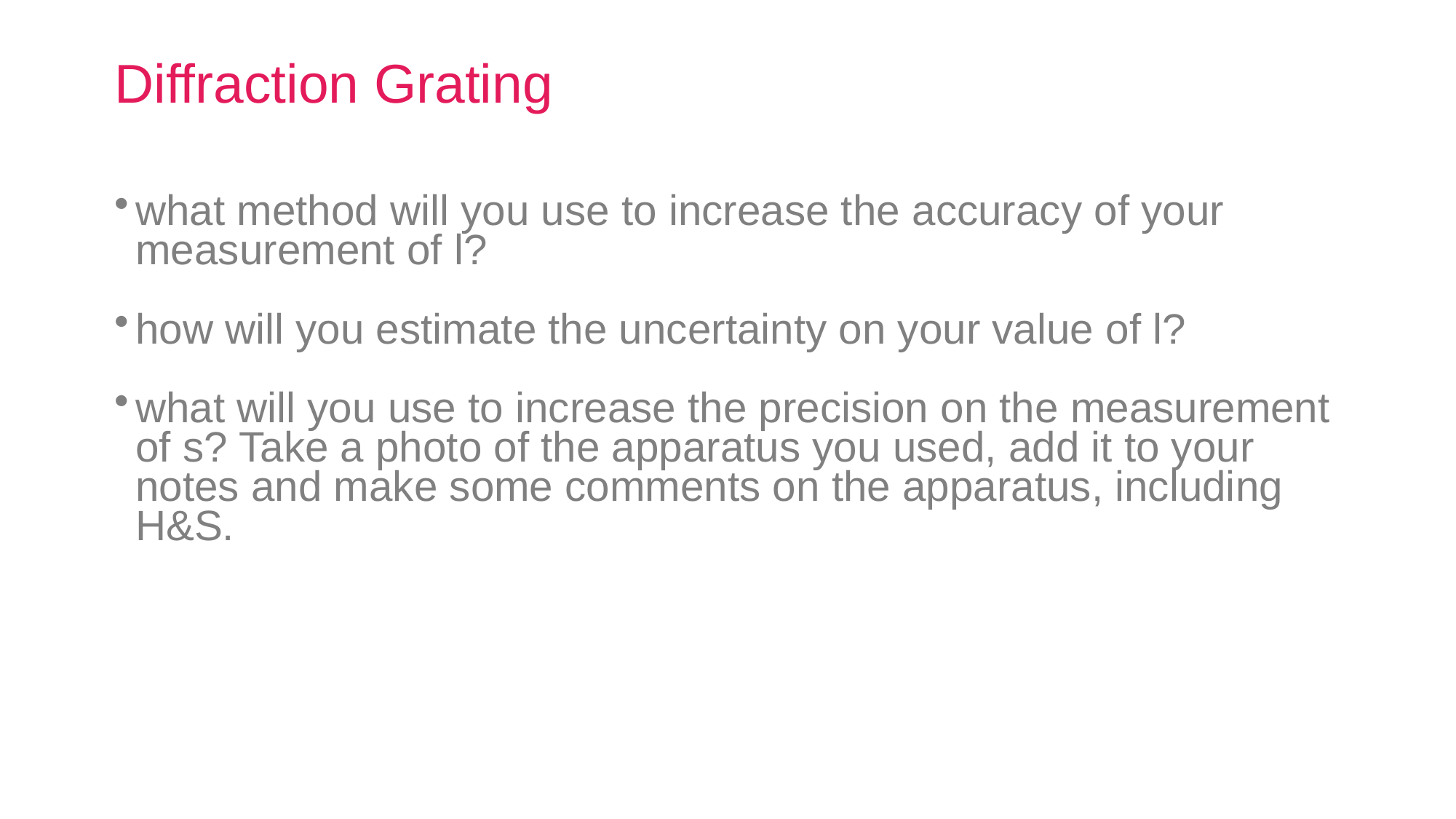

# Diffraction Grating
what method will you use to increase the accuracy of your measurement of l?

how will you estimate the uncertainty on your value of l?

what will you use to increase the precision on the measurement of s? Take a photo of the apparatus you used, add it to your notes and make some comments on the apparatus, including H&S.